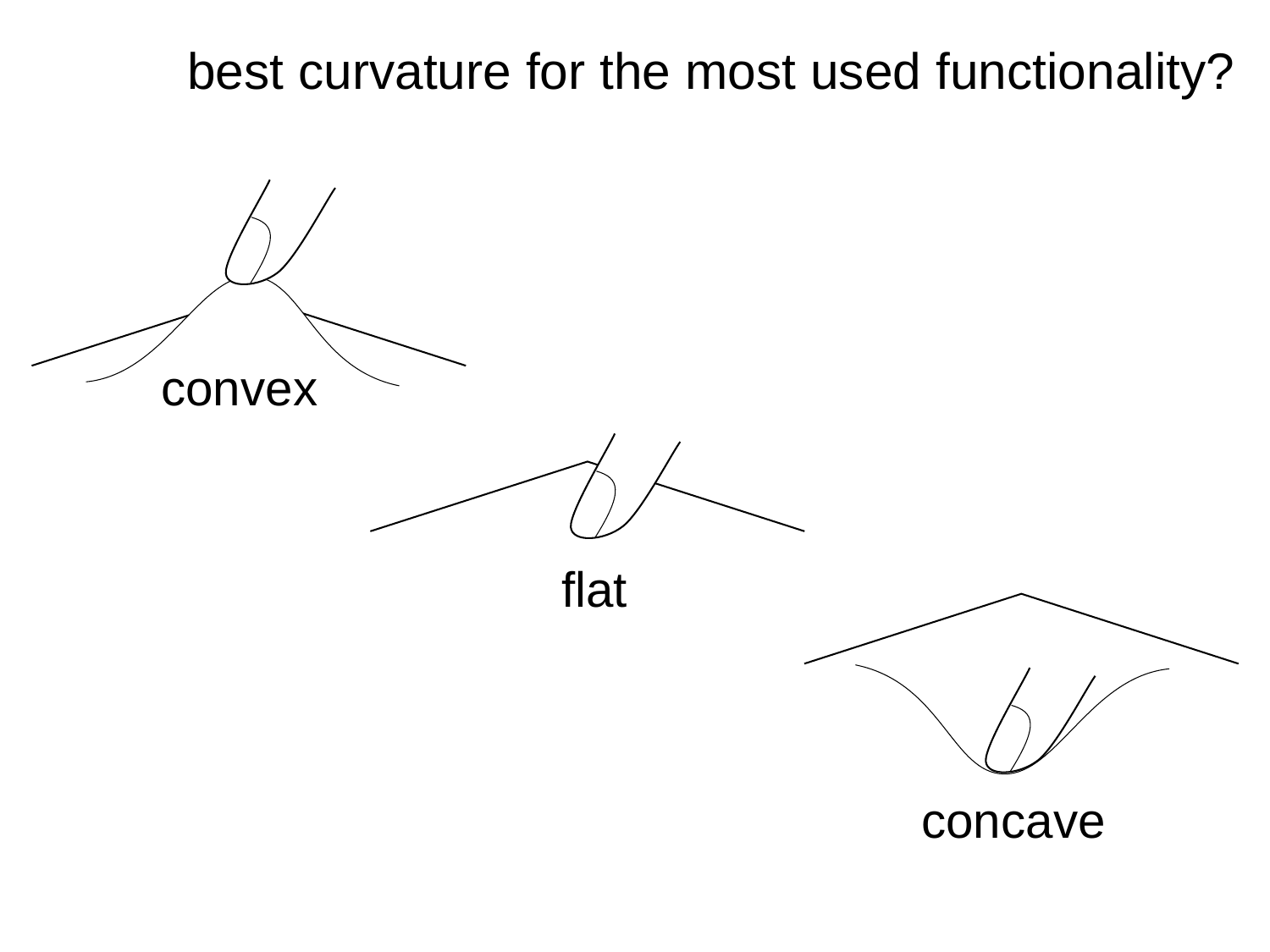

best curvature for the most used functionality?

convex

flat

concave